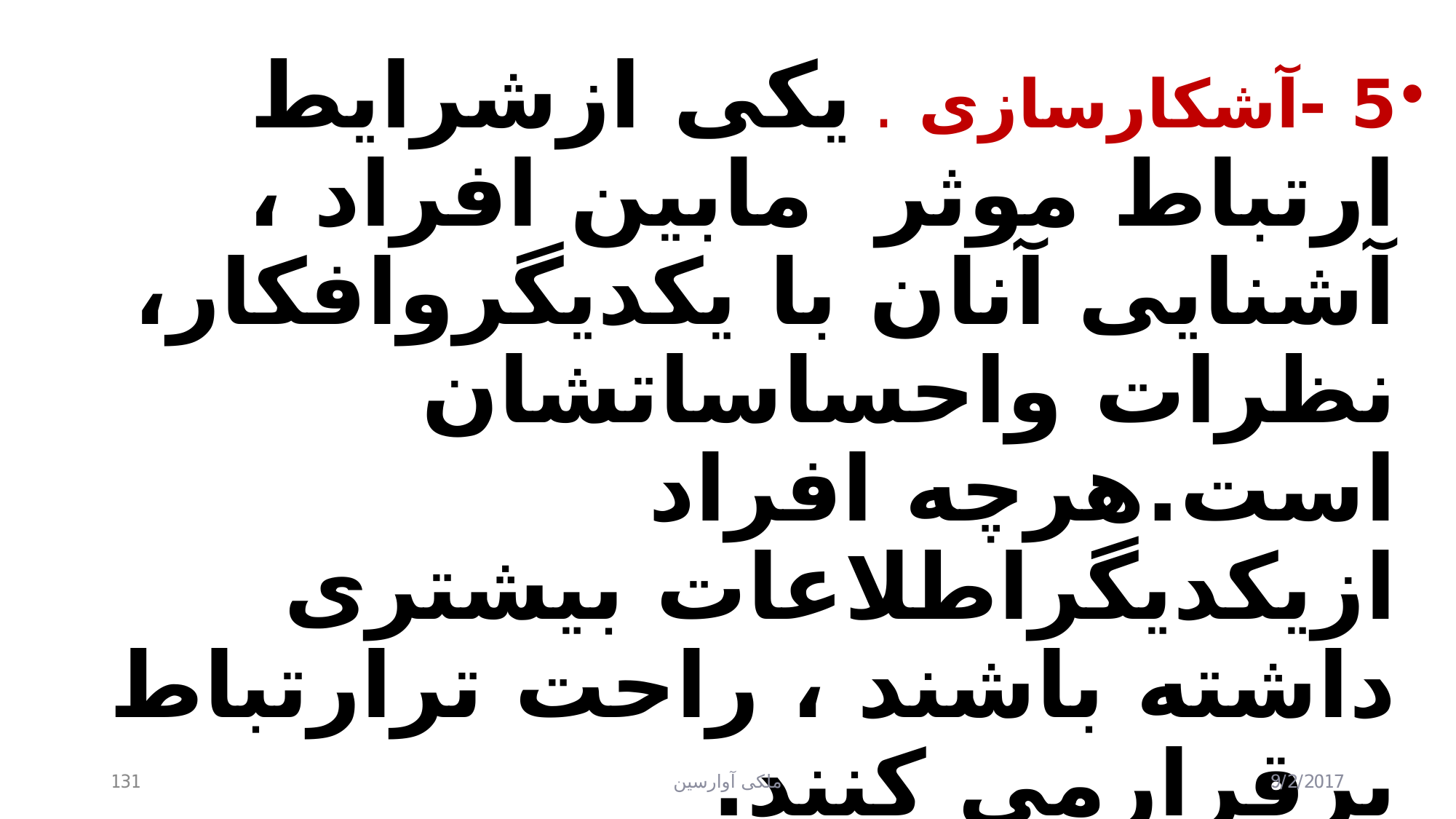

5 -آشکارسازی . یکی ازشرایط ارتباط موثر  مابین افراد ، آشنایی آنان با یکدیگروافکار، نظرات واحساساتشان است.هرچه افراد ازیکدیگراطلاعات بیشتری داشته باشند ، راحت ترارتباط برقرارمی کنند.

131
ملکی آوارسین
9/2/2017